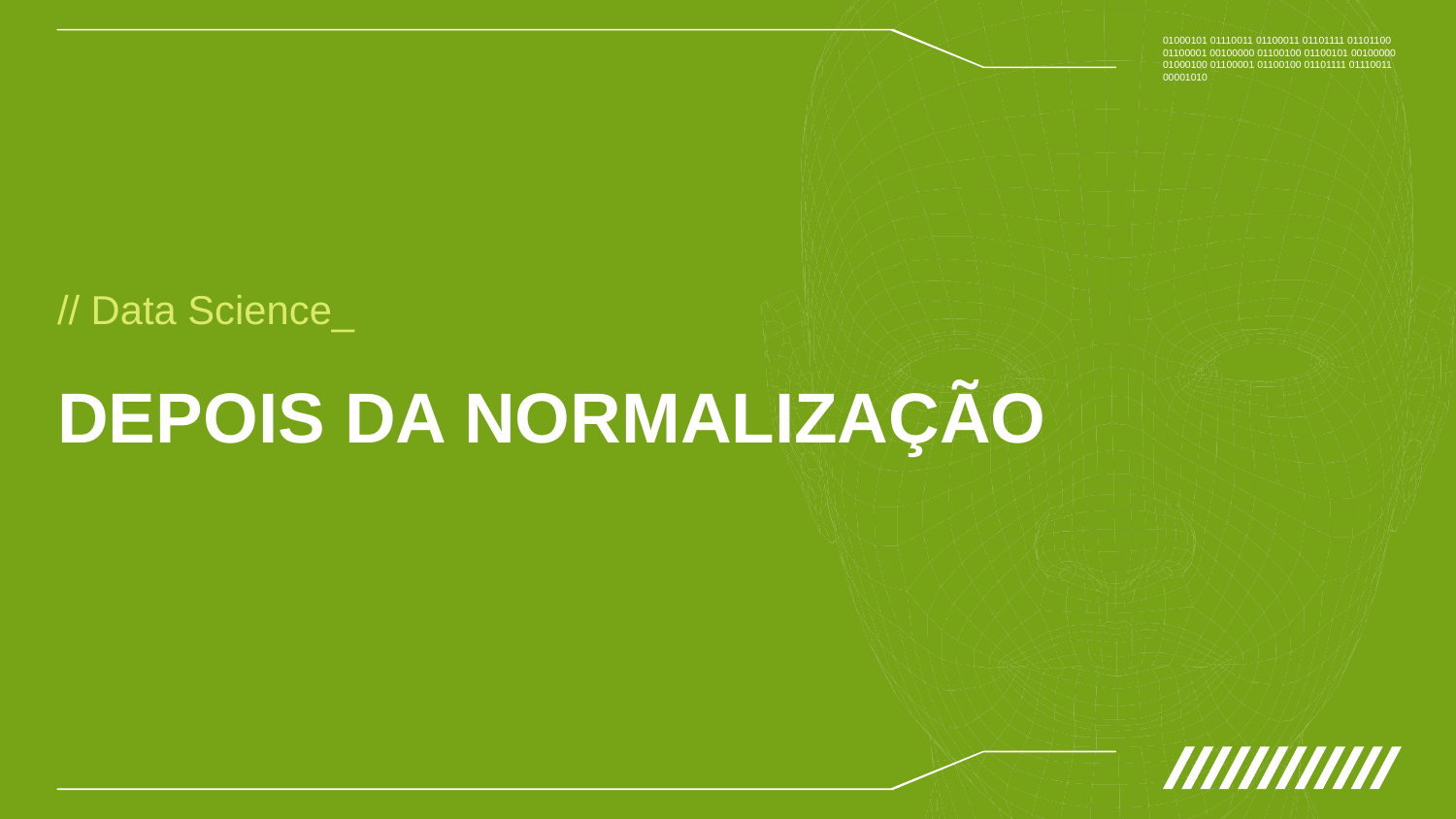

// Data Science_
# DEPOIS DA NORMALIZAÇÃO